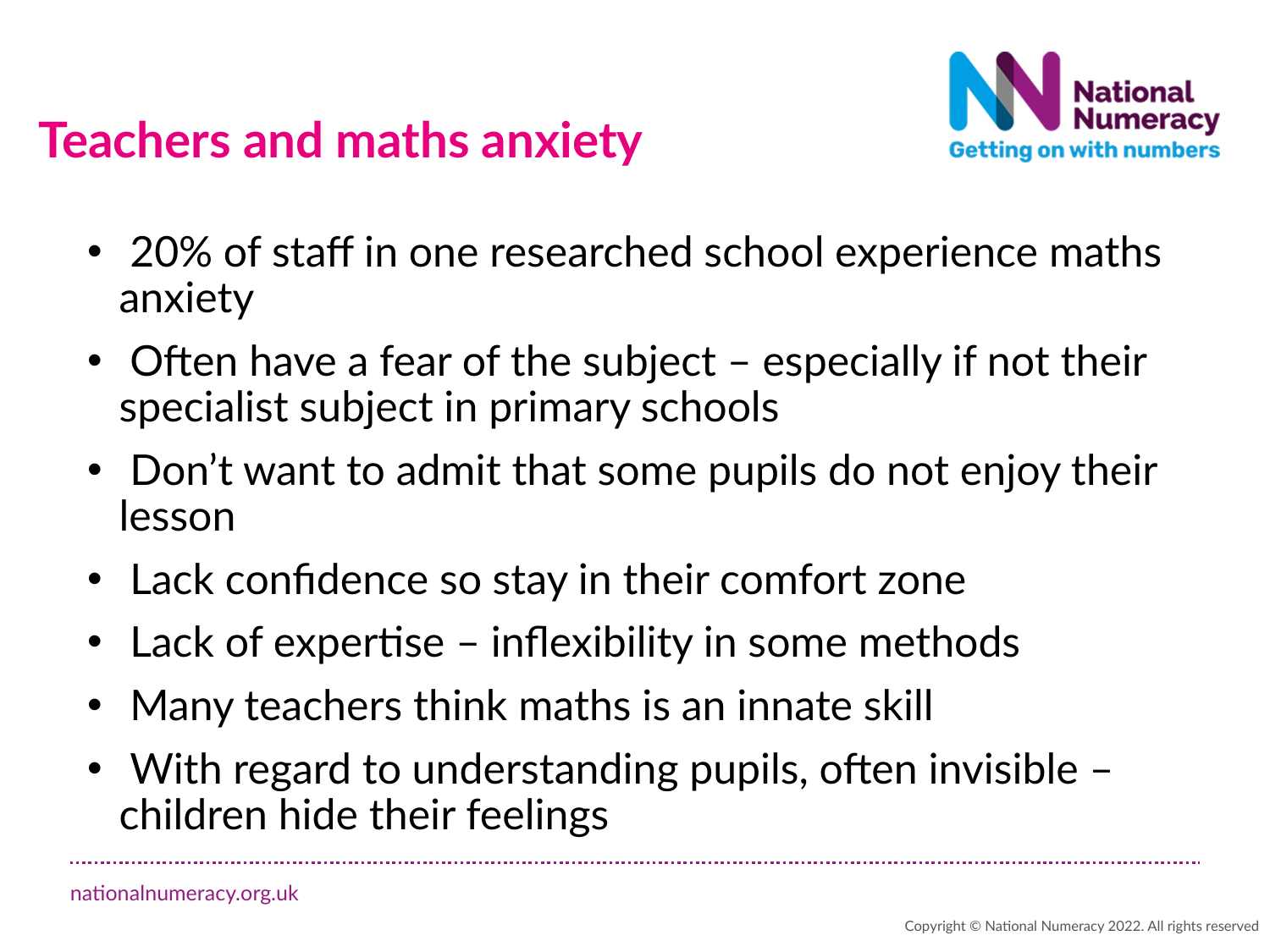

Teachers and maths anxiety
 20% of staff in one researched school experience maths anxiety
 Often have a fear of the subject – especially if not their specialist subject in primary schools
 Don’t want to admit that some pupils do not enjoy their lesson
 Lack confidence so stay in their comfort zone
 Lack of expertise – inflexibility in some methods
 Many teachers think maths is an innate skill
 With regard to understanding pupils, often invisible – children hide their feelings
Teachers
Copyright © National Numeracy 2022. All rights reserved